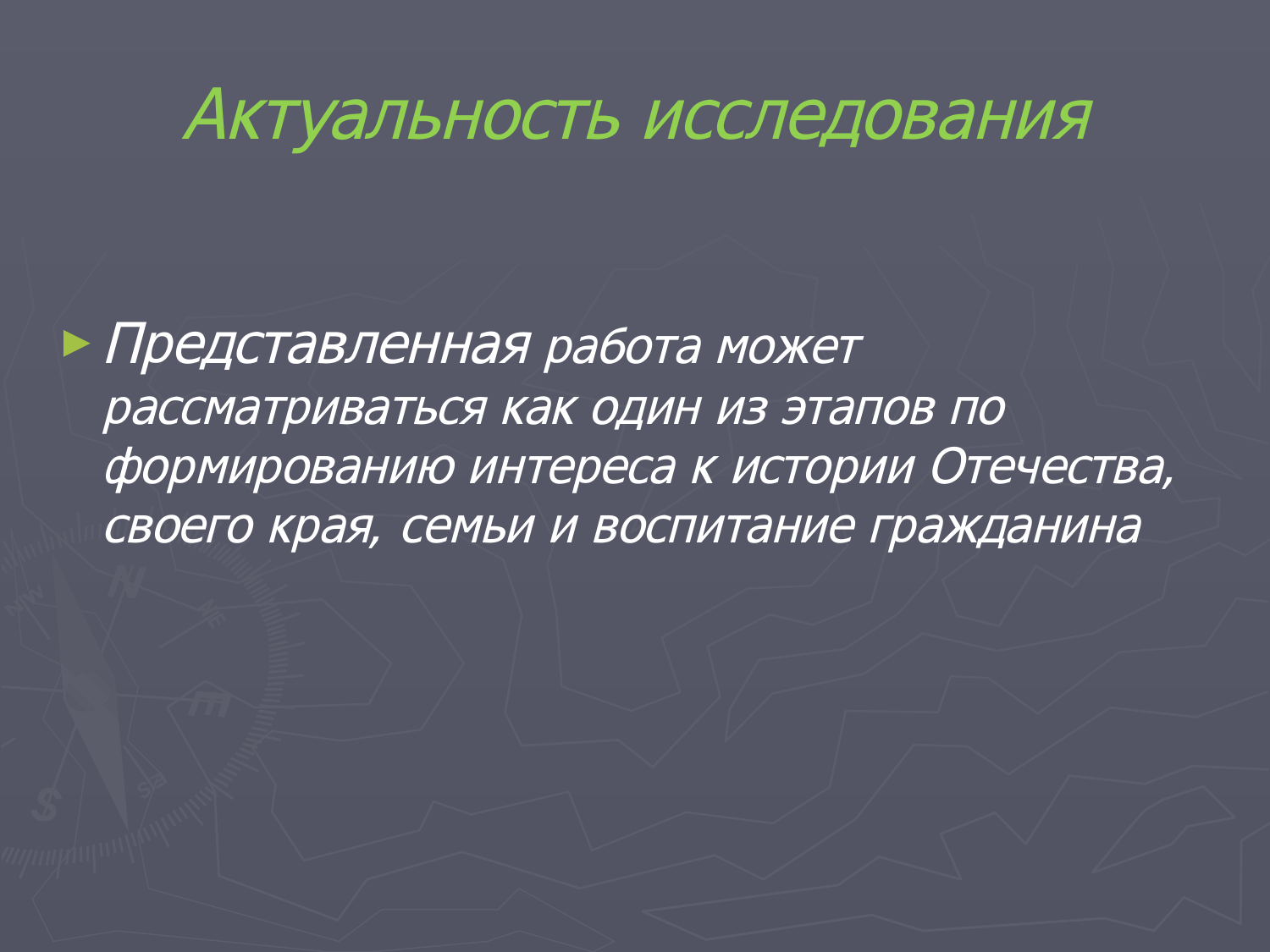

Актуальность исследования

Представленная работа может рассматриваться как один из этапов по формированию интереса к истории Отечества, своего края, семьи и воспитание гражданина